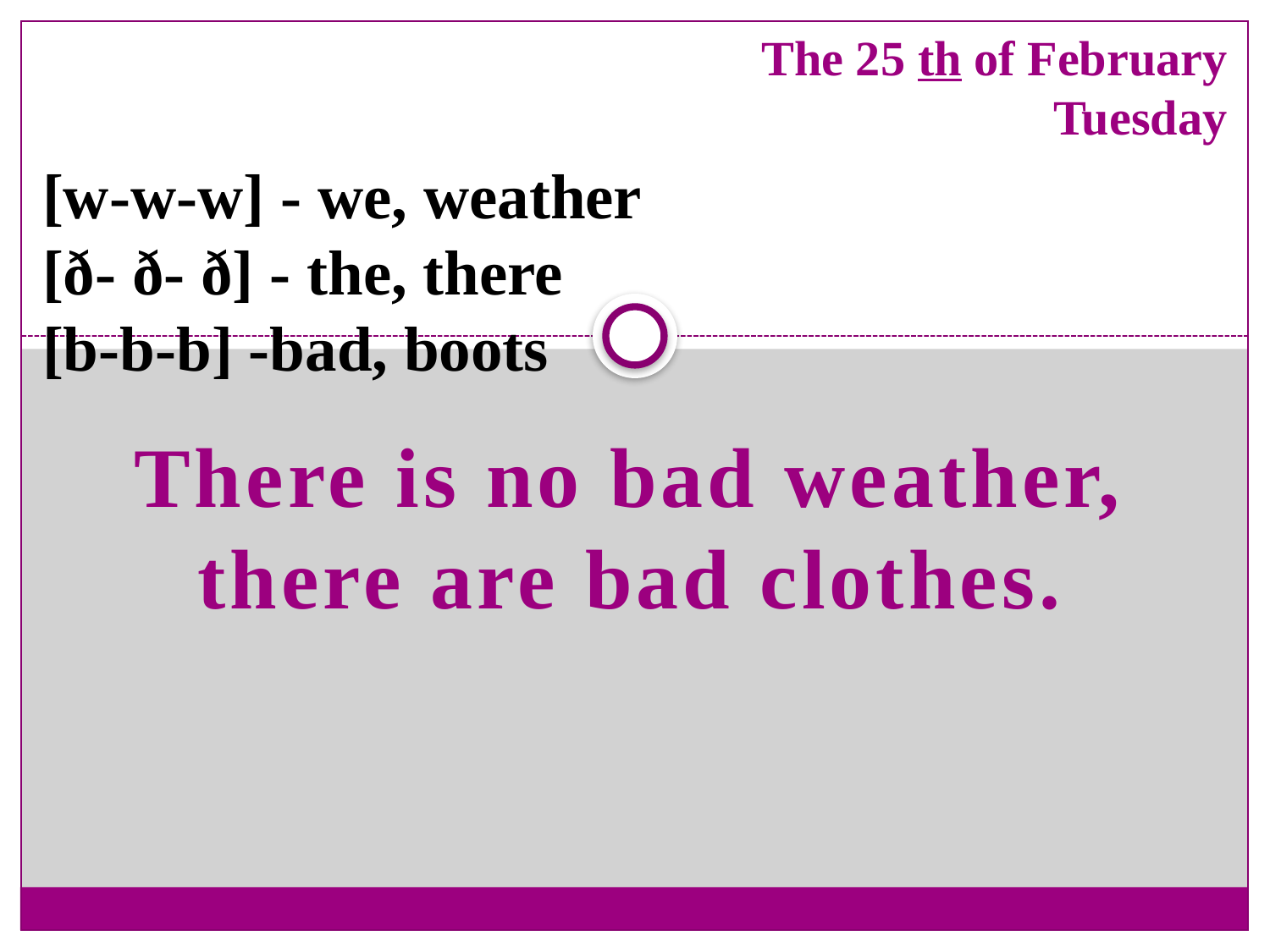

The 25 th of February
Tuesday
#
[w-w-w] - we, weather
[ð- ð- ð] - the, there
[b-b-b] -bad, boots
There is no bad weather, there are bad clothes.